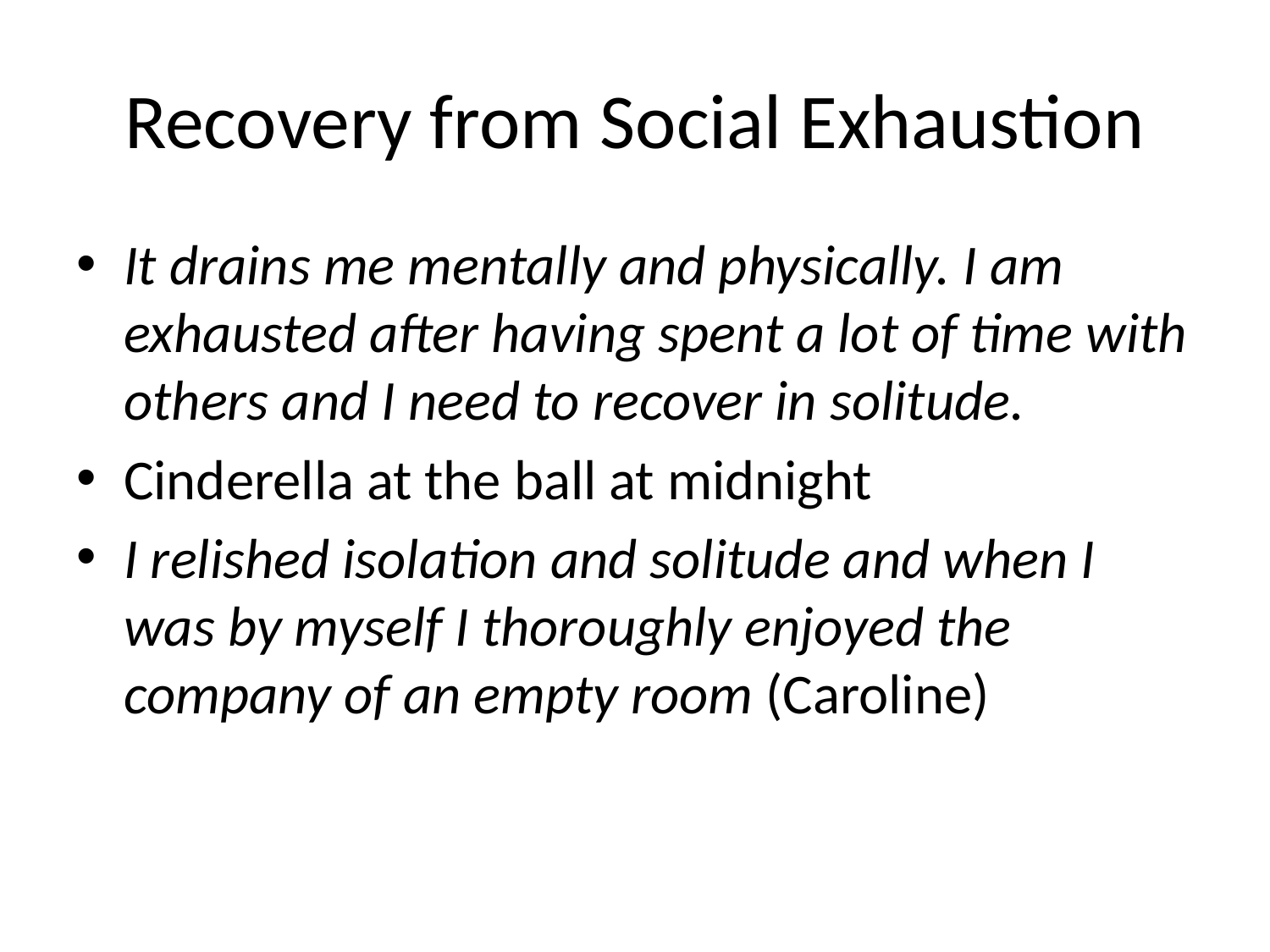

# Recovery from Social Exhaustion
It drains me mentally and physically. I am exhausted after having spent a lot of time with others and I need to recover in solitude.
Cinderella at the ball at midnight
I relished isolation and solitude and when I was by myself I thoroughly enjoyed the company of an empty room (Caroline)